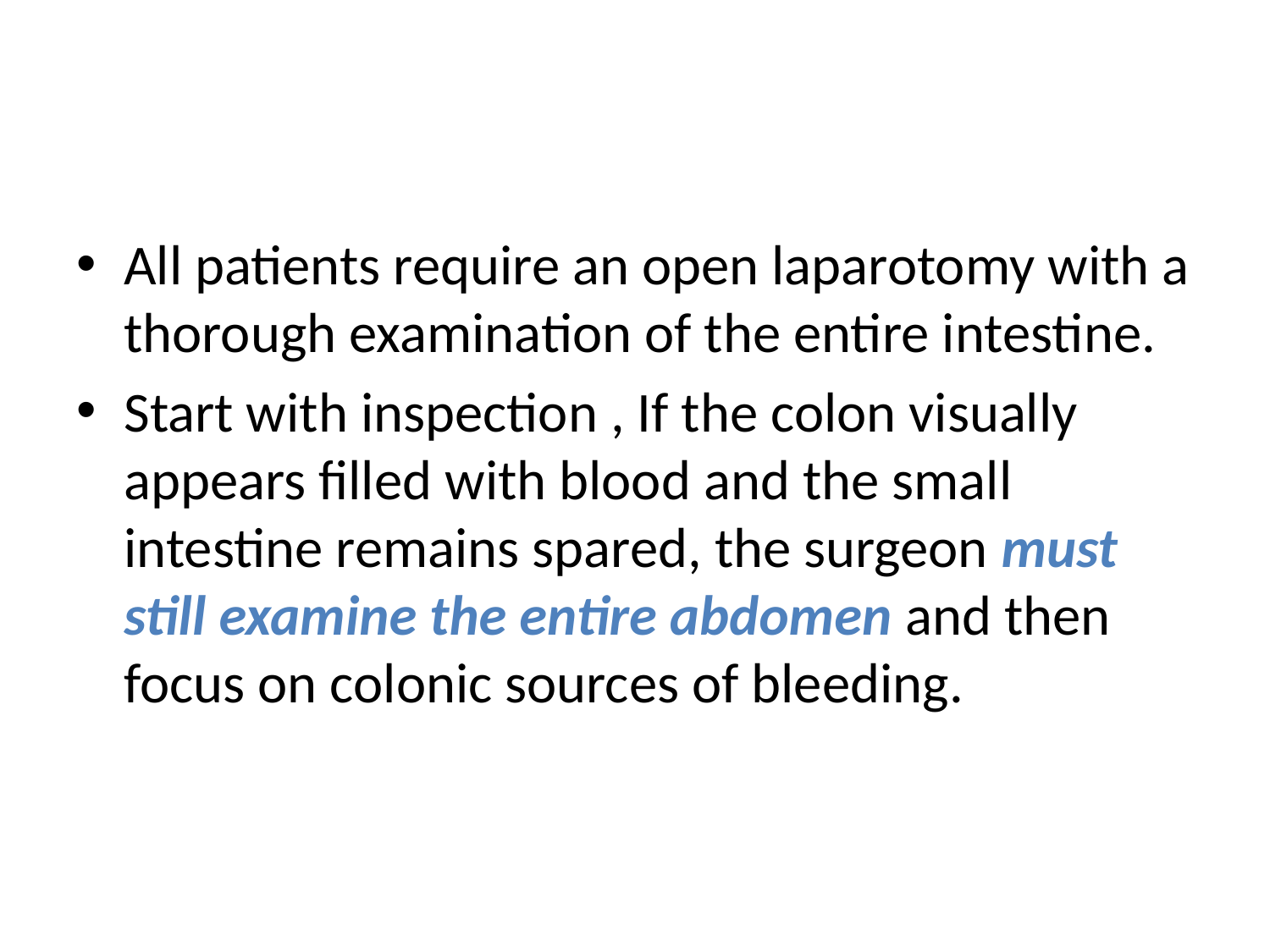

#
All patients require an open laparotomy with a thorough examination of the entire intestine.
Start with inspection , If the colon visually appears filled with blood and the small intestine remains spared, the surgeon must still examine the entire abdomen and then focus on colonic sources of bleeding.